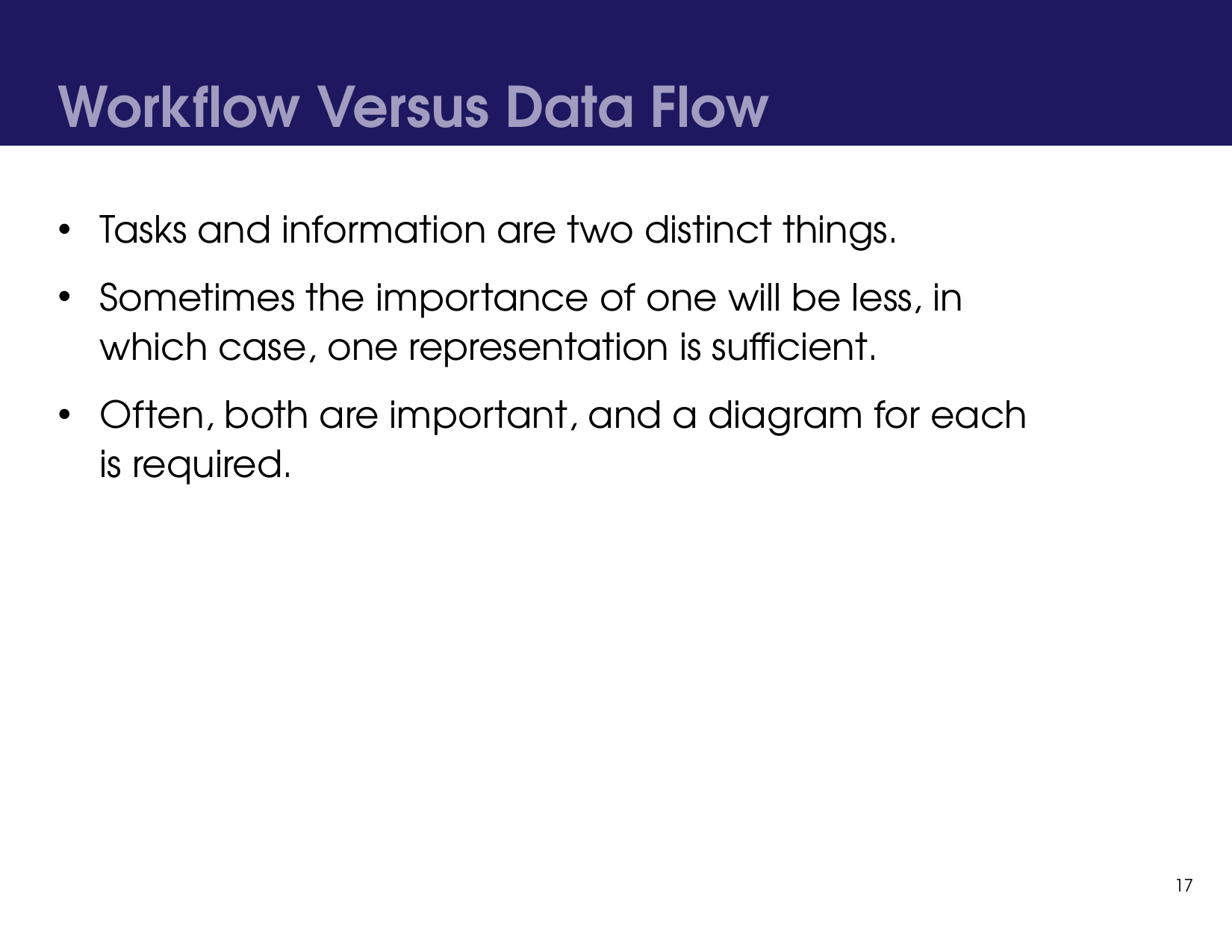

# Workflow Versus Data Flow
Tasks and information are two distinct things.
Sometimes the importance of one will be less, in which case, one representation is sufficient.
Often, both are important, and a diagram for each is required.

17